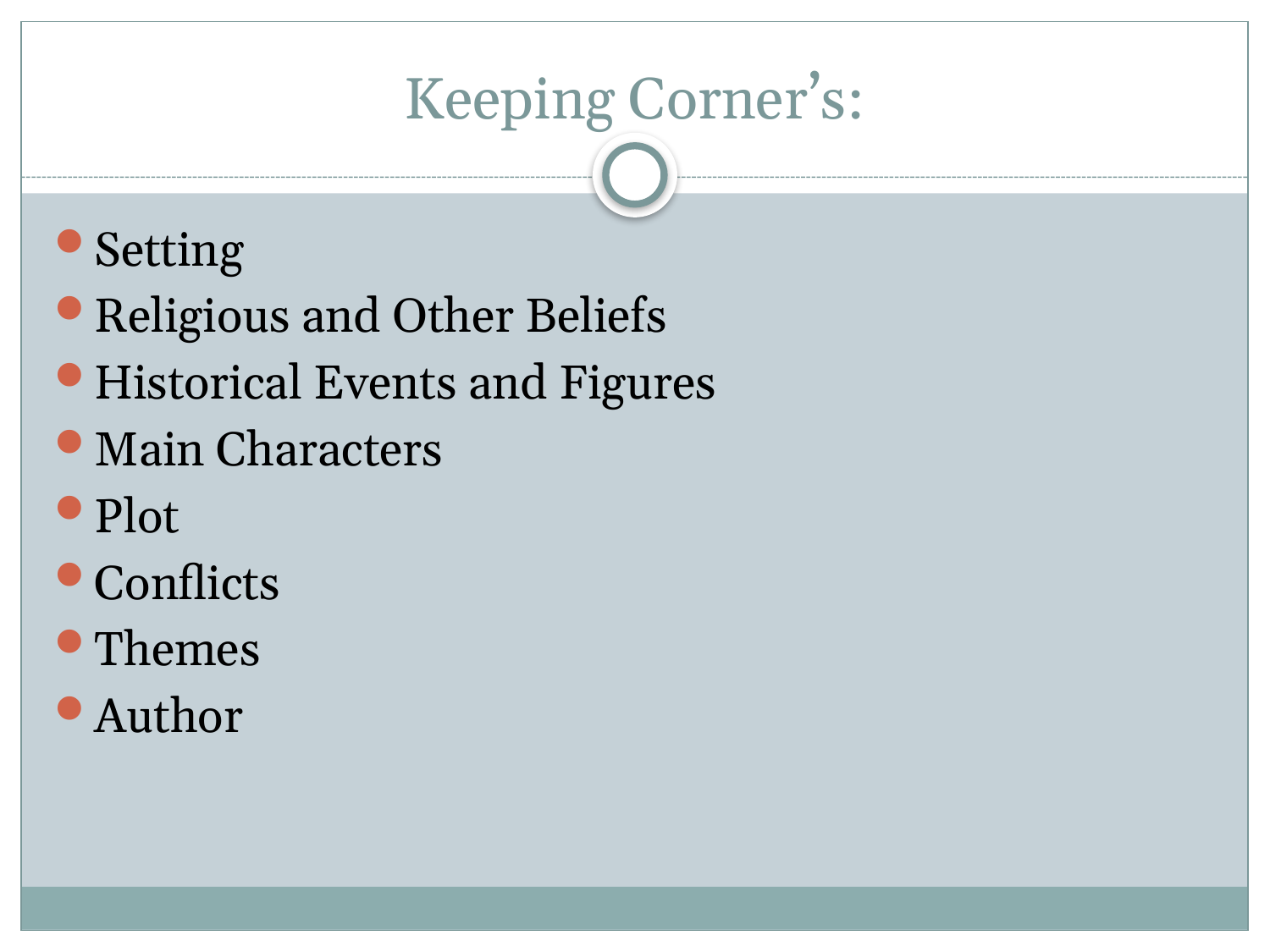

# Keeping Corner’s:
Setting
Religious and Other Beliefs
Historical Events and Figures
Main Characters
Plot
Conflicts
Themes
Author